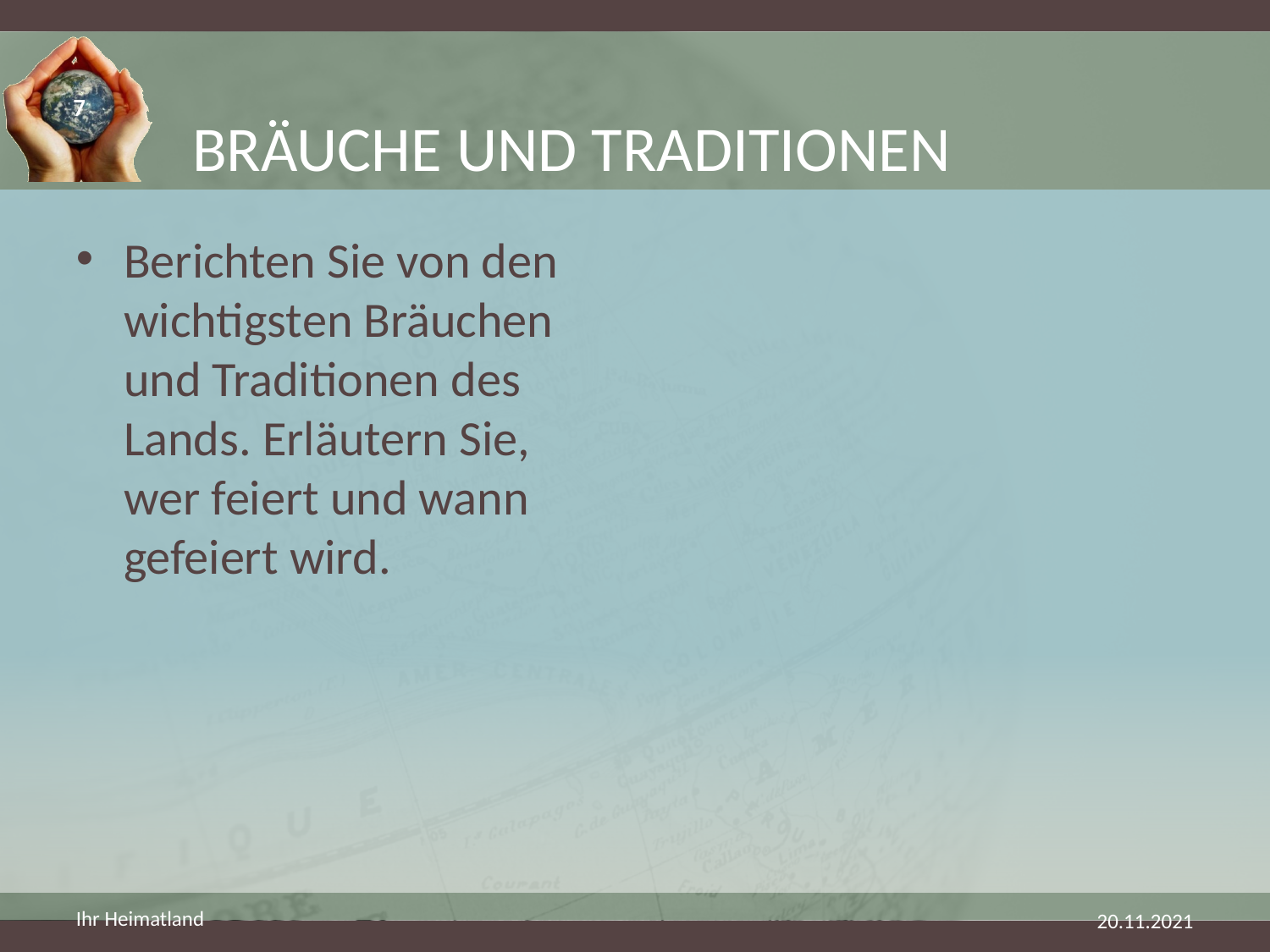

# Bräuche und Traditionen
7
Berichten Sie von den wichtigsten Bräuchen und Traditionen des Lands. Erläutern Sie, wer feiert und wann gefeiert wird.

Ihr Heimatland
20.11.2021